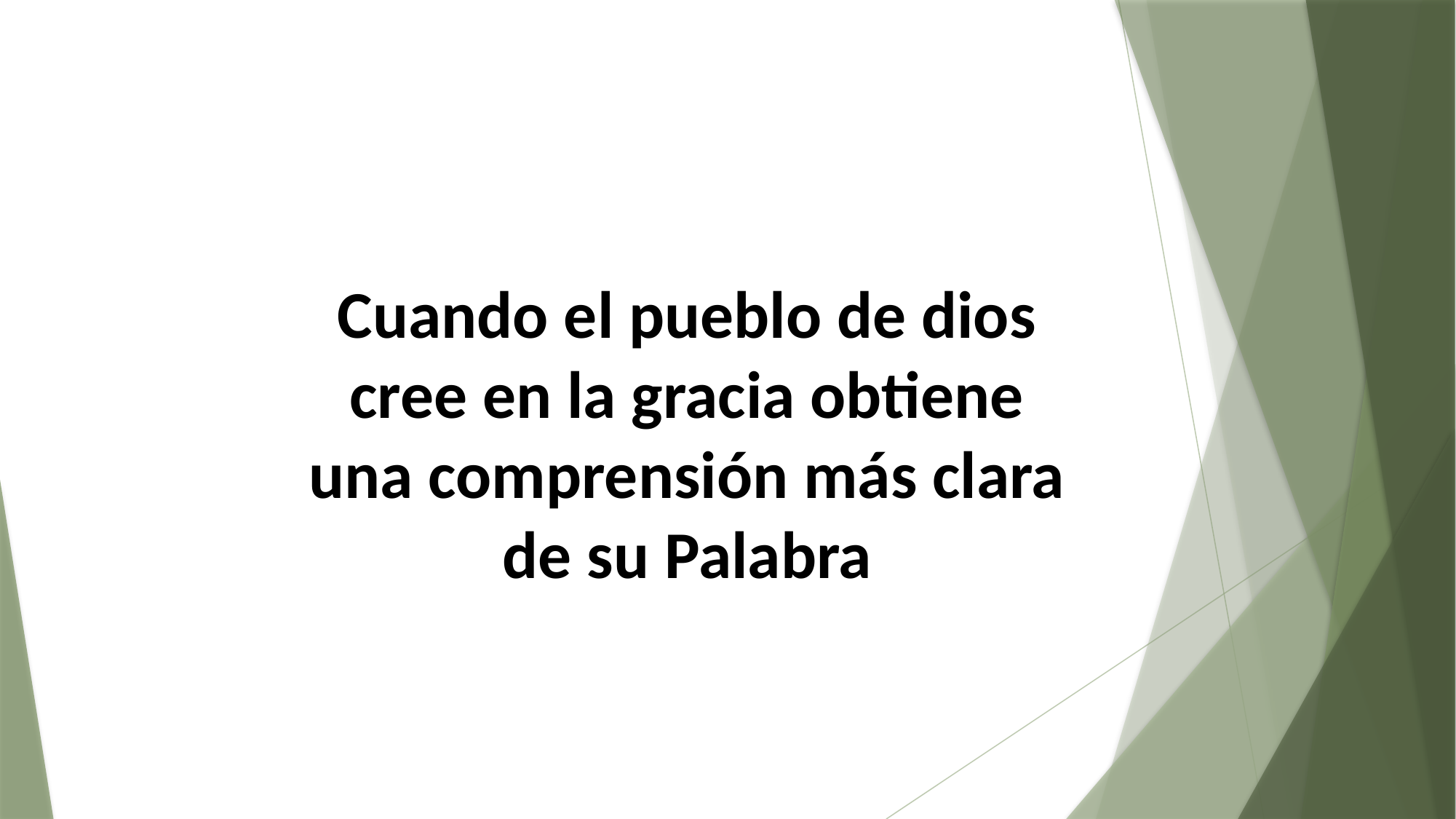

Cuando el pueblo de dios cree en la gracia obtiene una comprensión más clara de su Palabra